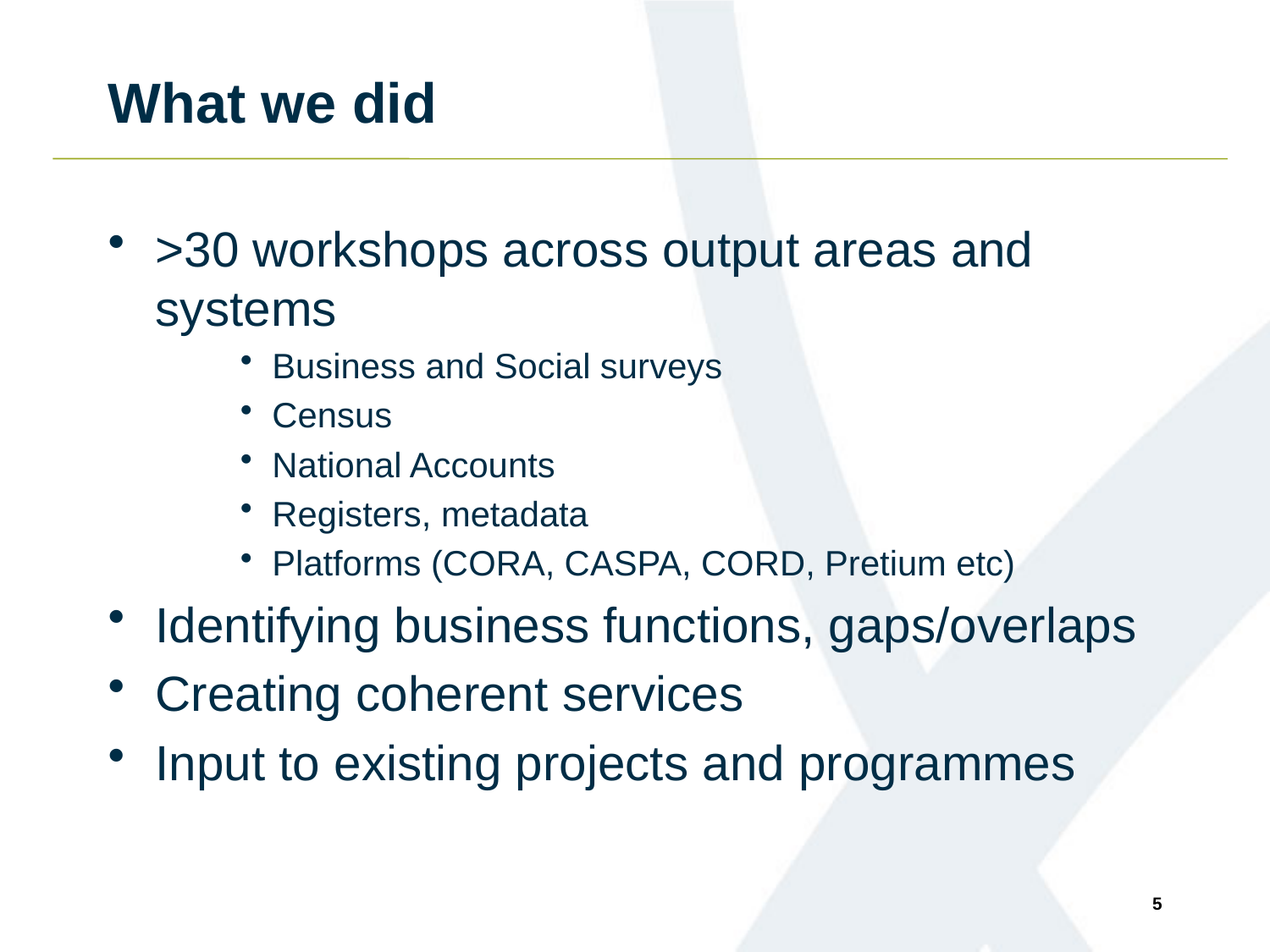

# What we did
>30 workshops across output areas and systems
Business and Social surveys
Census
National Accounts
Registers, metadata
Platforms (CORA, CASPA, CORD, Pretium etc)
Identifying business functions, gaps/overlaps
Creating coherent services
Input to existing projects and programmes
5